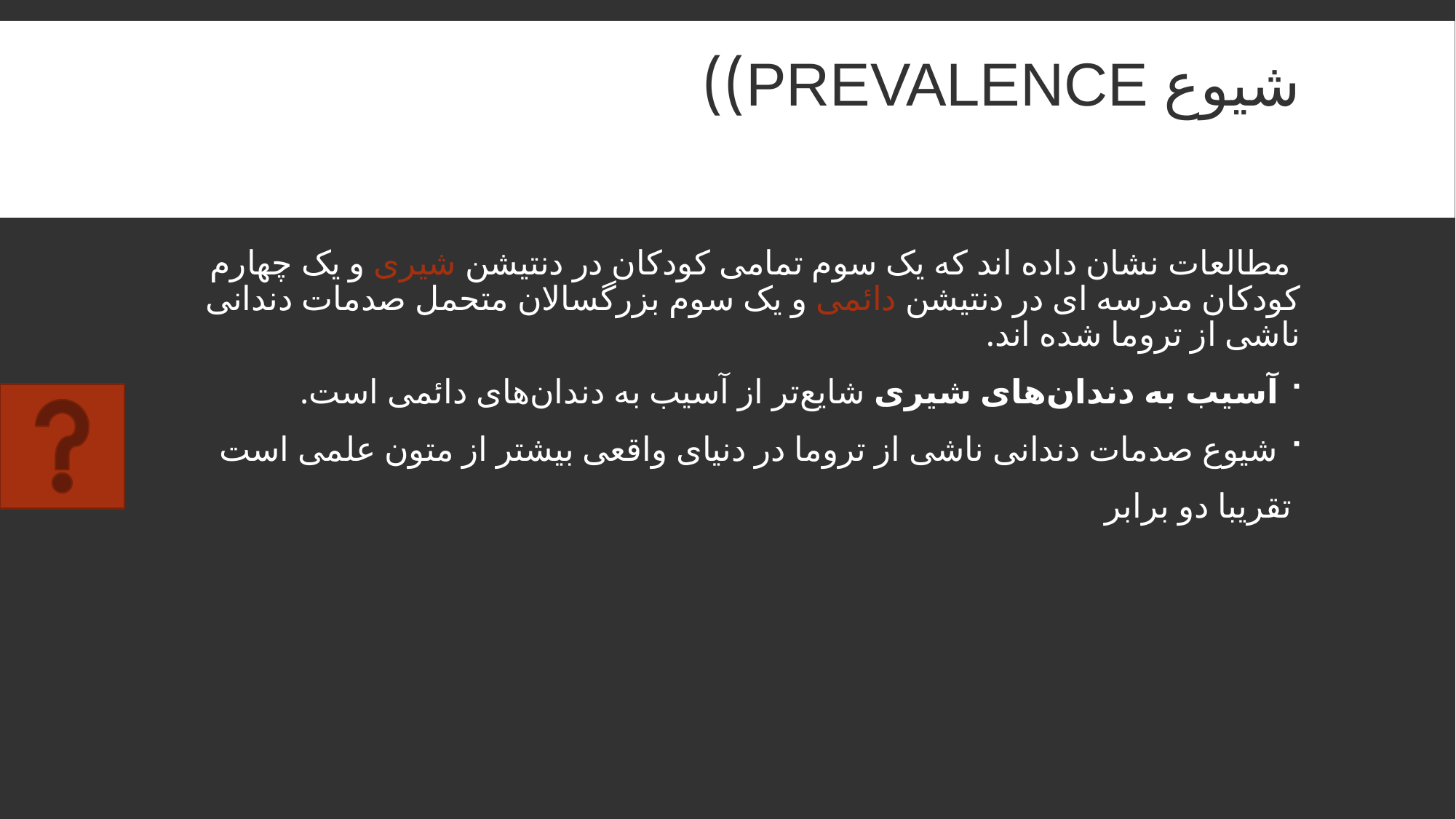

# شیوع Prevalence))
 مطالعات نشان داده اند که یک سوم تمامی کودکان در دنتیشن شیری و یک چهارم کودکان مدرسه ای در دنتیشن دائمی و یک سوم بزرگسالان متحمل صدمات دندانی ناشی از تروما شده اند.
آسیب به دندان‌های شیری شایع‌تر از آسیب به دندان‌های دائمی است.
شیوع صدمات دندانی ناشی از تروما در دنیای واقعی بیشتر از متون علمی است
 تقریبا دو برابر